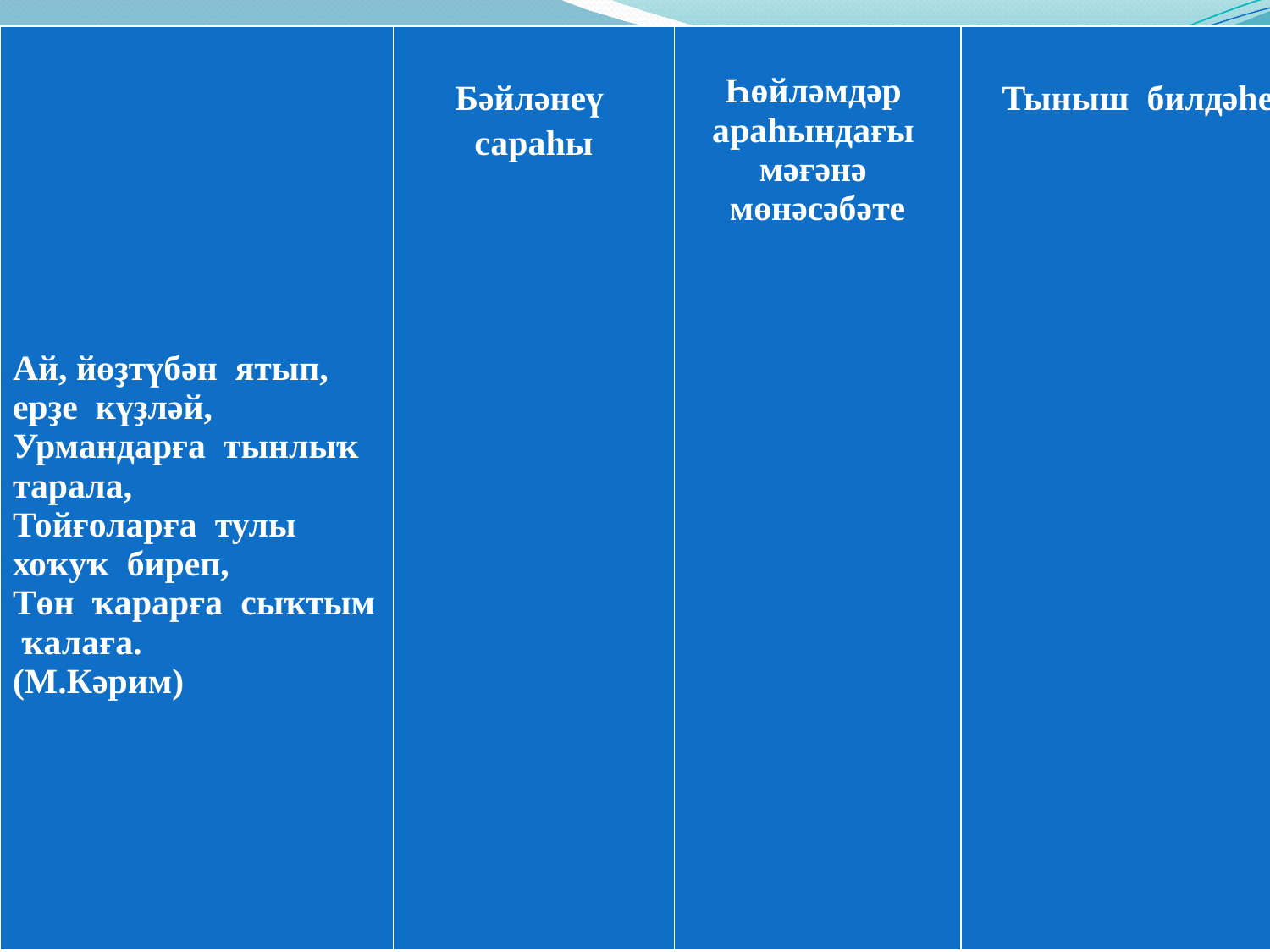

| Ай, йөҙтүбән ятып, ерҙе күҙләй, Урмандарға тынлыҡ тарала, Тойғоларға тулы хоҡуҡ биреп, Төн ҡарарға сыҡтым ҡалаға. (М.Кәрим) | Бәйләнеү сараһы | Һөйләмдәр араһындағы мәғәнә мөнәсәбәте | Тыныш билдәһе |
| --- | --- | --- | --- |
#